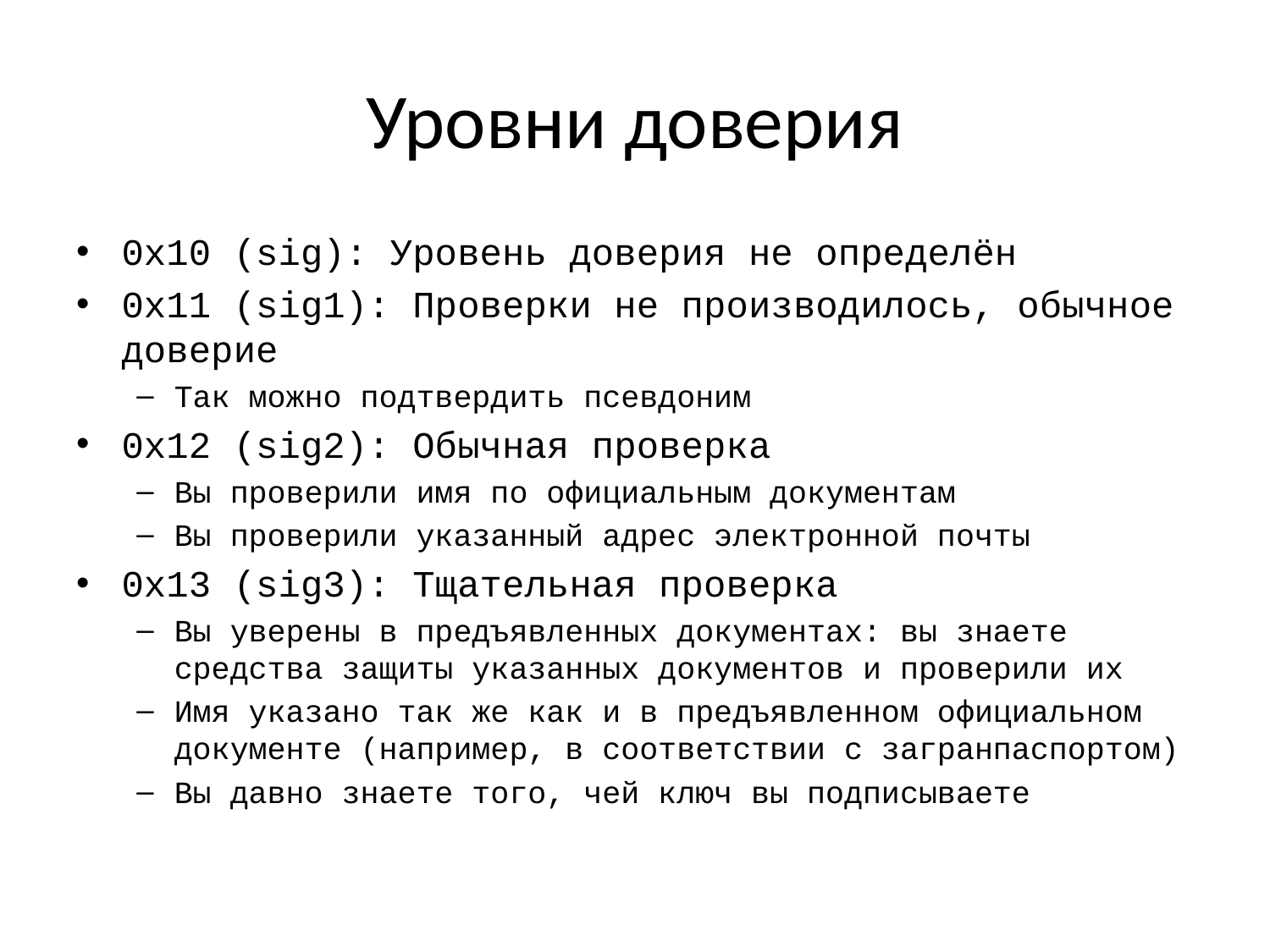

# Уровни доверия
0x10 (sig): Уровень доверия не определён
0x11 (sig1): Проверки не производилось, обычное доверие
Так можно подтвердить псевдоним
0x12 (sig2): Обычная проверка
Вы проверили имя по официальным документам
Вы проверили указанный адрес электронной почты
0x13 (sig3): Тщательная проверка
Вы уверены в предъявленных документах: вы знаете средства защиты указанных документов и проверили их
Имя указано так же как и в предъявленном официальном документе (например, в соответствии с загранпаспортом)
Вы давно знаете того, чей ключ вы подписываете